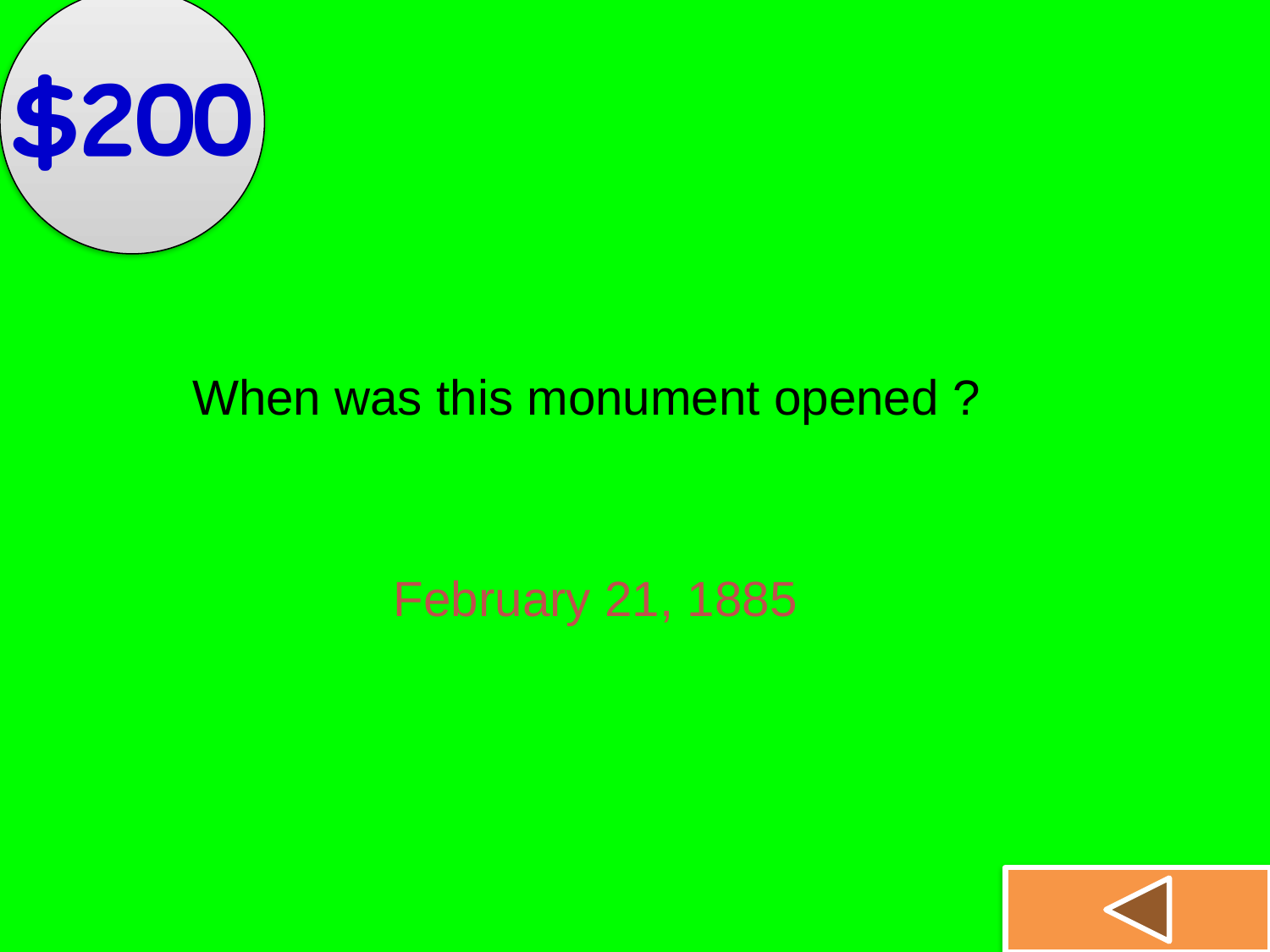

$200
When was this monument opened ?
February 21, 1885